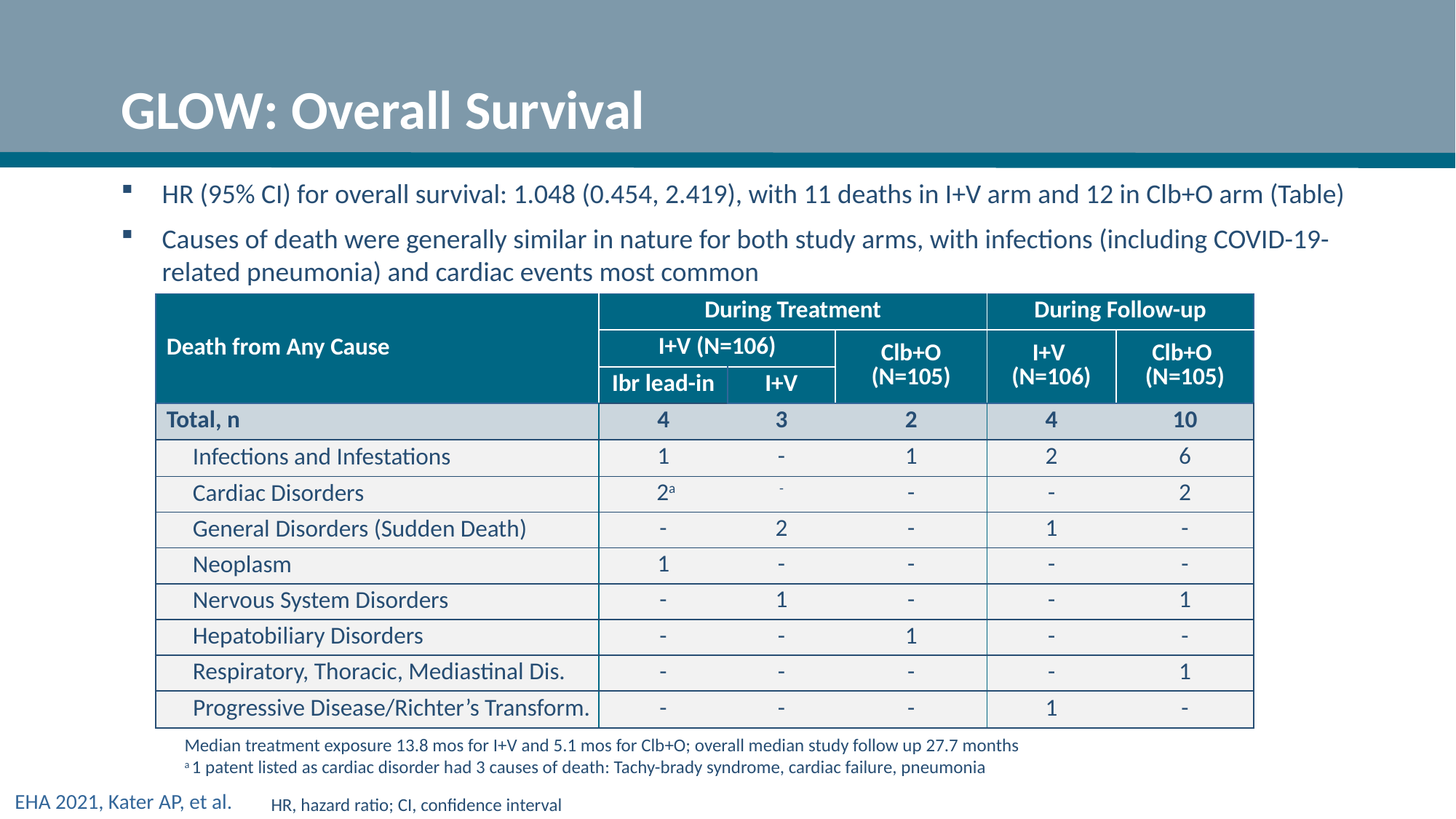

# GLOW: Overall Survival
HR (95% CI) for overall survival: 1.048 (0.454, 2.419), with 11 deaths in I+V arm and 12 in Clb+O arm (Table)
Causes of death were generally similar in nature for both study arms, with infections (including COVID-19-related pneumonia) and cardiac events most common
| Death from Any Cause | During Treatment |  |  | During Follow-up |  |
| --- | --- | --- | --- | --- | --- |
|  | I+V (N=106) | I+V | Clb+O (N=105) | I+V (N=106) | Clb+O (N=105) |
|  | Ibr lead-in | I+V |  |  |  |
| Total, n | 4 | 3 | 2 | 4 | 10 |
| Infections and Infestations | 1 | - | 1 | 2 | 6 |
| Cardiac Disorders | 2a | - | - | - | 2 |
| General Disorders (Sudden Death) | - | 2 | - | 1 | - |
| Neoplasm | 1 | - | - | - | - |
| Nervous System Disorders | - | 1 | - | - | 1 |
| Hepatobiliary Disorders | - | - | 1 | - | - |
| Respiratory, Thoracic, Mediastinal Dis. | - | - | - | - | 1 |
| Progressive Disease/Richter’s Transform. | - | - | - | 1 | - |
Median treatment exposure 13.8 mos for I+V and 5.1 mos for Clb+O; overall median study follow up 27.7 months
a 1 patent listed as cardiac disorder had 3 causes of death: Tachy-brady syndrome, cardiac failure, pneumonia
HR, hazard ratio; CI, confidence interval